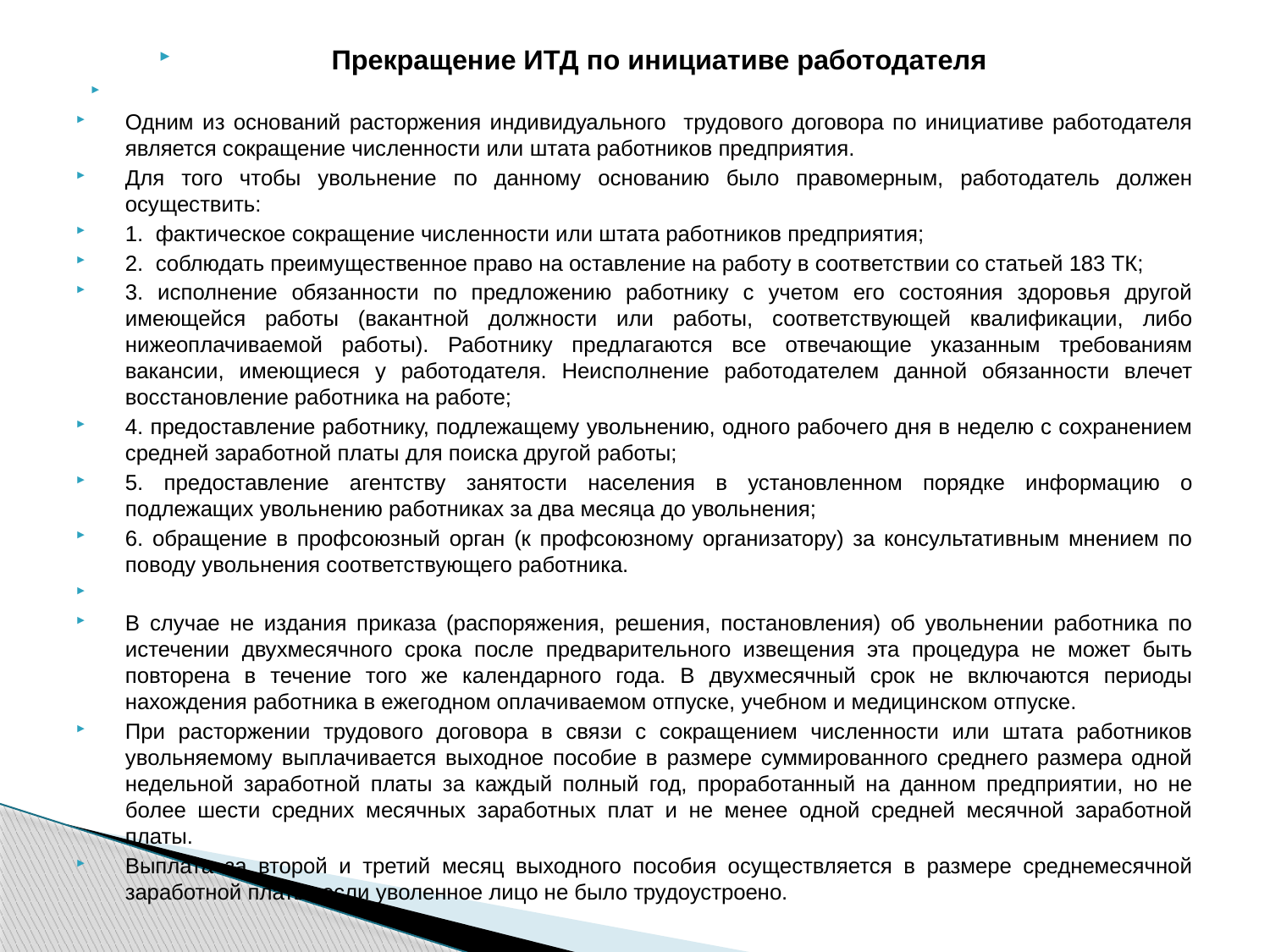

Прекращение ИТД по инициативе работодателя

Одним из оснований расторжения индивидуального  трудового договора по инициативе работодателя является сокращение численности или штата работников предприятия.
Для того чтобы увольнение по данному основанию было правомерным, работодатель должен осуществить:
1.  фактическое сокращение численности или штата работников предприятия;
2.  соблюдать преимущественное право на оставление на работу в соответствии со статьей 183 ТК;
3. исполнение обязанности по предложению работнику с учетом его состояния здоровья другой имеющейся работы (вакантной должности или работы, соответствующей квалификации, либо нижеоплачиваемой работы). Работнику предлагаются все отвечающие указанным требованиям вакансии, имеющиеся у работодателя. Неисполнение работодателем данной обязанности влечет восстановление работника на работе;
4. предоставление работнику, подлежащему увольнению, одного рабочего дня в неделю с сохранением средней заработной платы для поиска другой работы;
5. предоставление агентству занятости населения в установленном порядке информацию о подлежащих увольнению работниках за два месяца до увольнения;
6. обращение в профсоюзный орган (к профсоюзному организатору) за консультативным мнением по поводу увольнения соответствующего работника.

В случае не издания приказа (распоряжения, решения, постановления) об увольнении работника по истечении двухмесячного срока после предварительного извещения эта процедура не может быть повторена в течение того же календарного года. В двухмесячный срок не включаются периоды нахождения работника в ежегодном оплачиваемом отпуске, учебном и медицинском отпуске.
При расторжении трудового договора в связи с сокращением численности или штата работников увольняемому выплачивается выходное пособие в размере суммированного среднего размера одной недельной заработной платы за каждый полный год, проработанный на данном предприятии, но не более шести средних месячных заработных плат и не менее одной средней месячной заработной платы.
Выплата за второй и третий месяц выходного пособия осуществляется в размере среднемесячной заработной платы, если уволенное лицо не было трудоустроено.